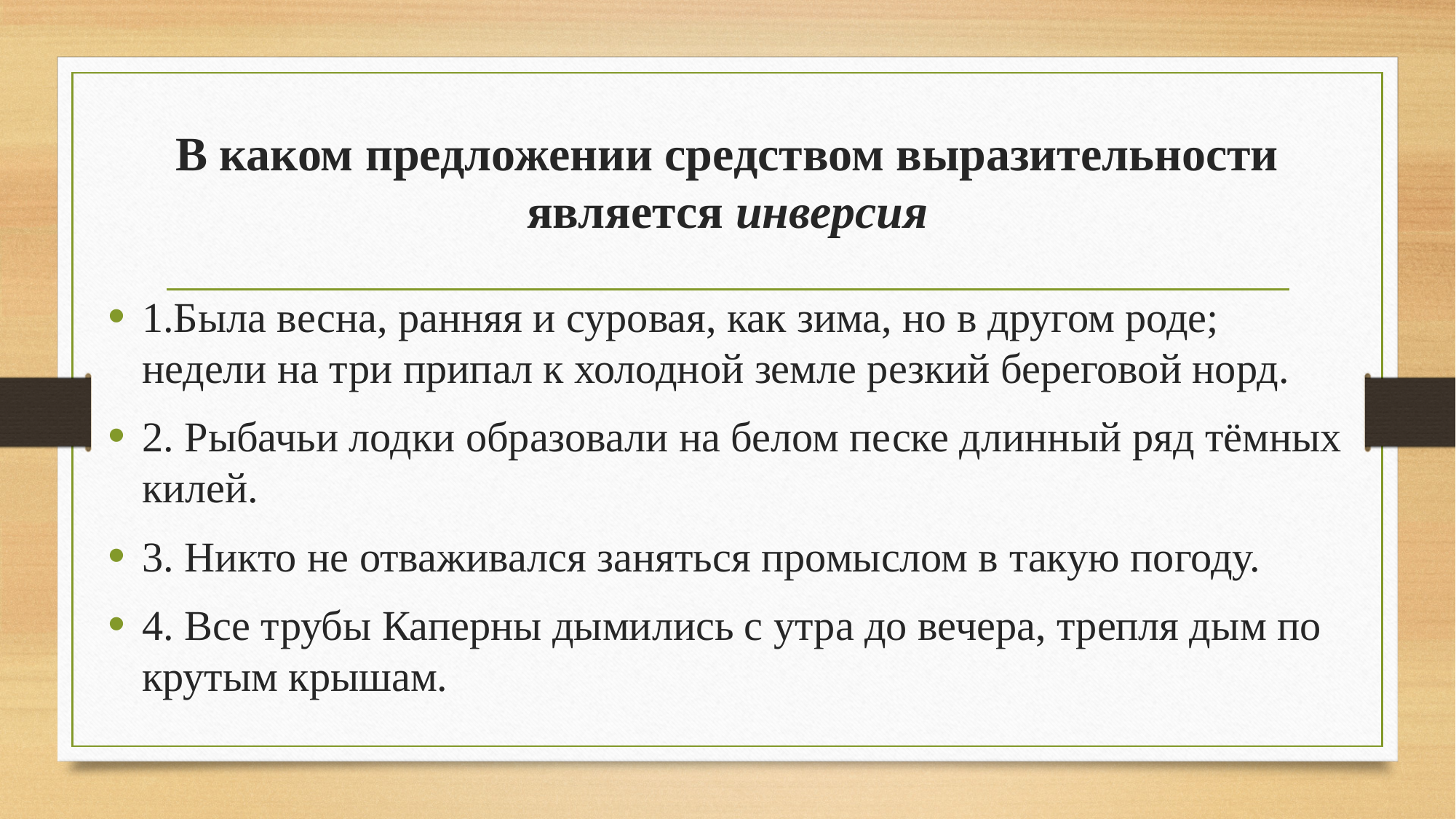

# В каком предложении средством выразительности является инверсия
1.Была весна, ранняя и суровая, как зима, но в другом роде; недели на три припал к холодной земле резкий береговой норд.
2. Рыбачьи лодки образовали на белом песке длинный ряд тёмных килей.
3. Никто не отваживался заняться промыслом в такую погоду.
4. Все трубы Каперны дымились с утра до вечера, трепля дым по крутым крышам.